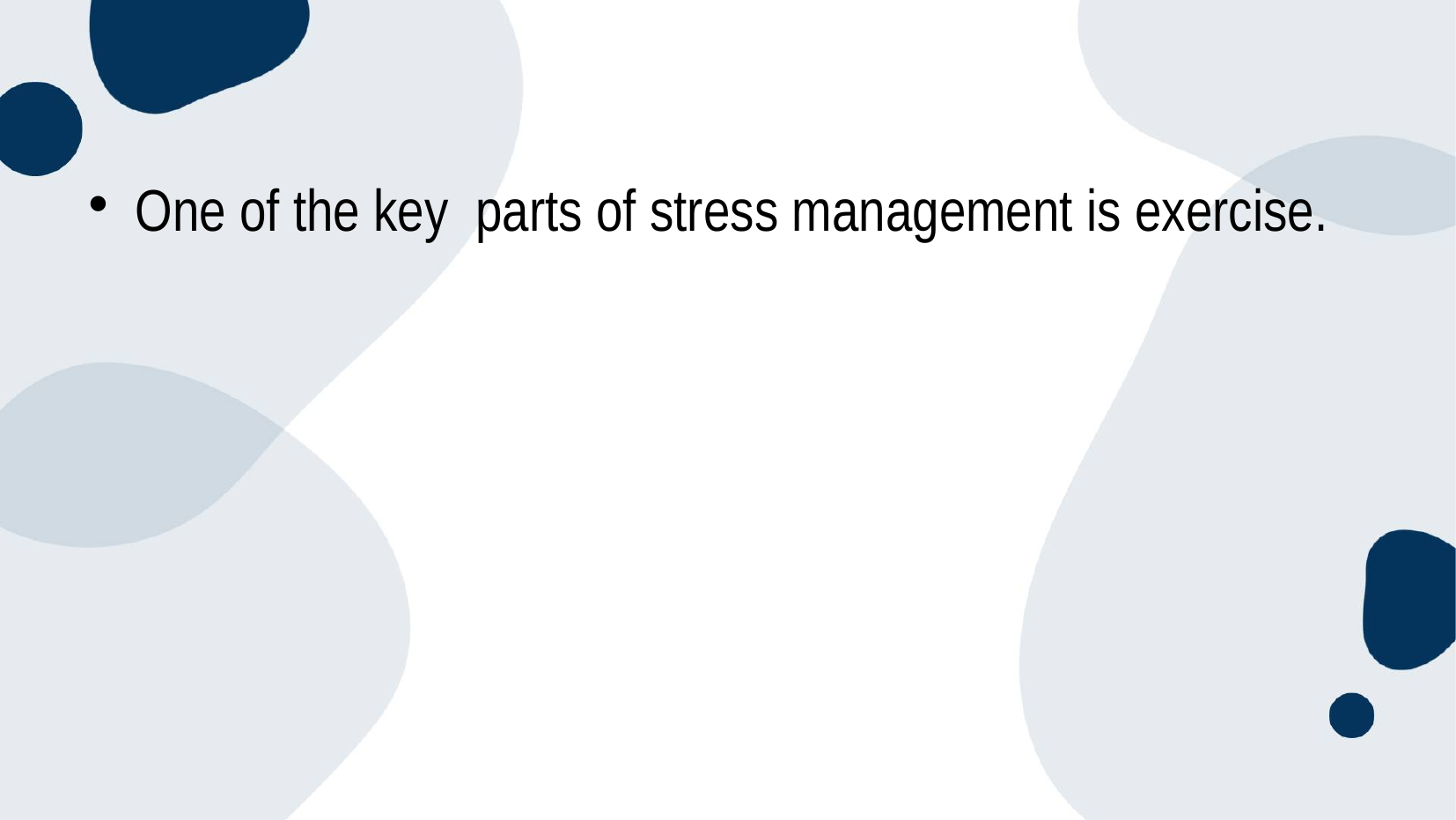

One of the key  parts of stress management is exercise.